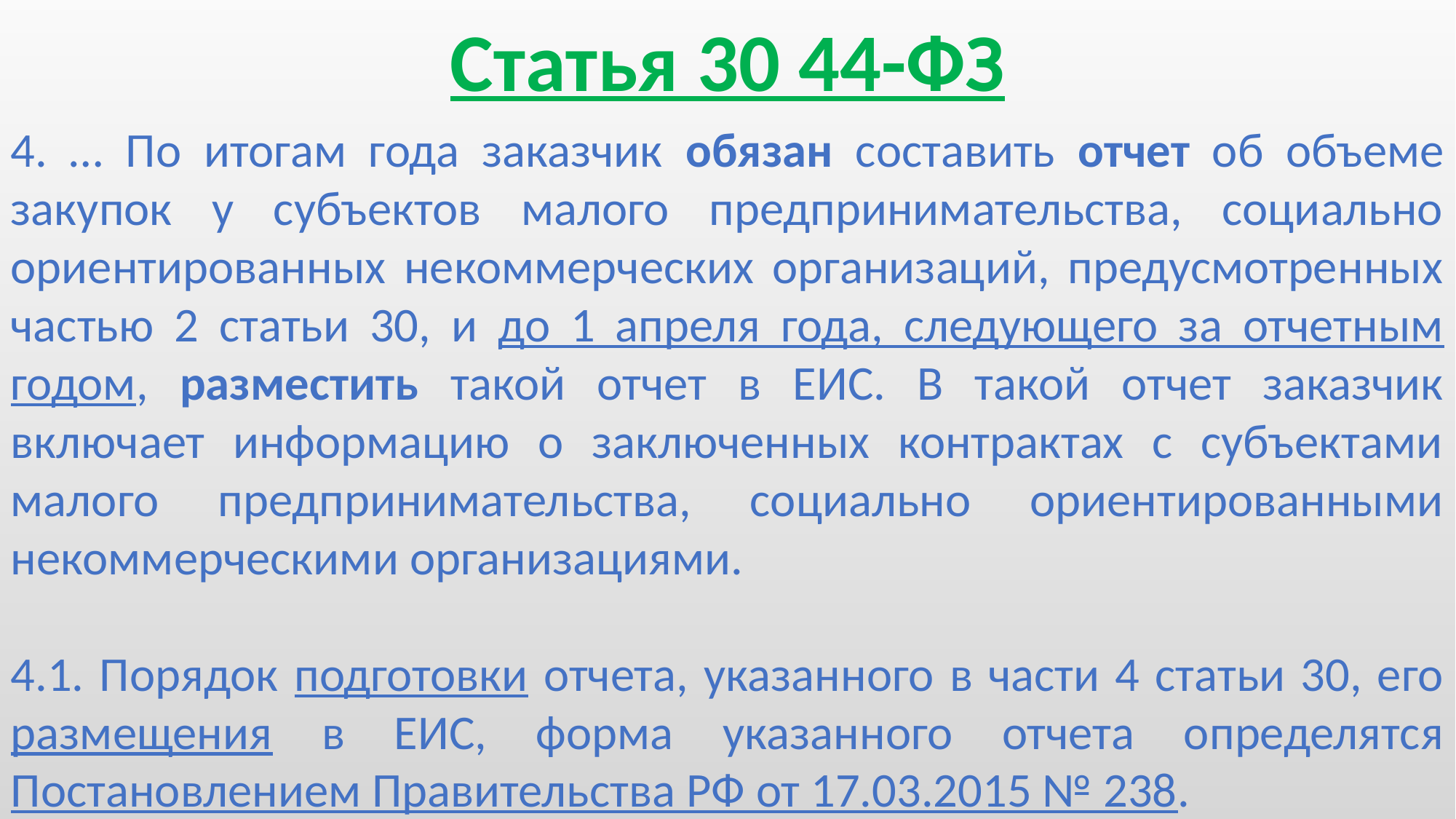

Статья 30 44-ФЗ
4. … По итогам года заказчик обязан составить отчет об объеме закупок у субъектов малого предпринимательства, социально ориентированных некоммерческих организаций, предусмотренных частью 2 статьи 30, и до 1 апреля года, следующего за отчетным годом, разместить такой отчет в ЕИС. В такой отчет заказчик включает информацию о заключенных контрактах с субъектами малого предпринимательства, социально ориентированными некоммерческими организациями.

4.1. Порядок подготовки отчета, указанного в части 4 статьи 30, его размещения в ЕИС, форма указанного отчета определятся Постановлением Правительства РФ от 17.03.2015 № 238.